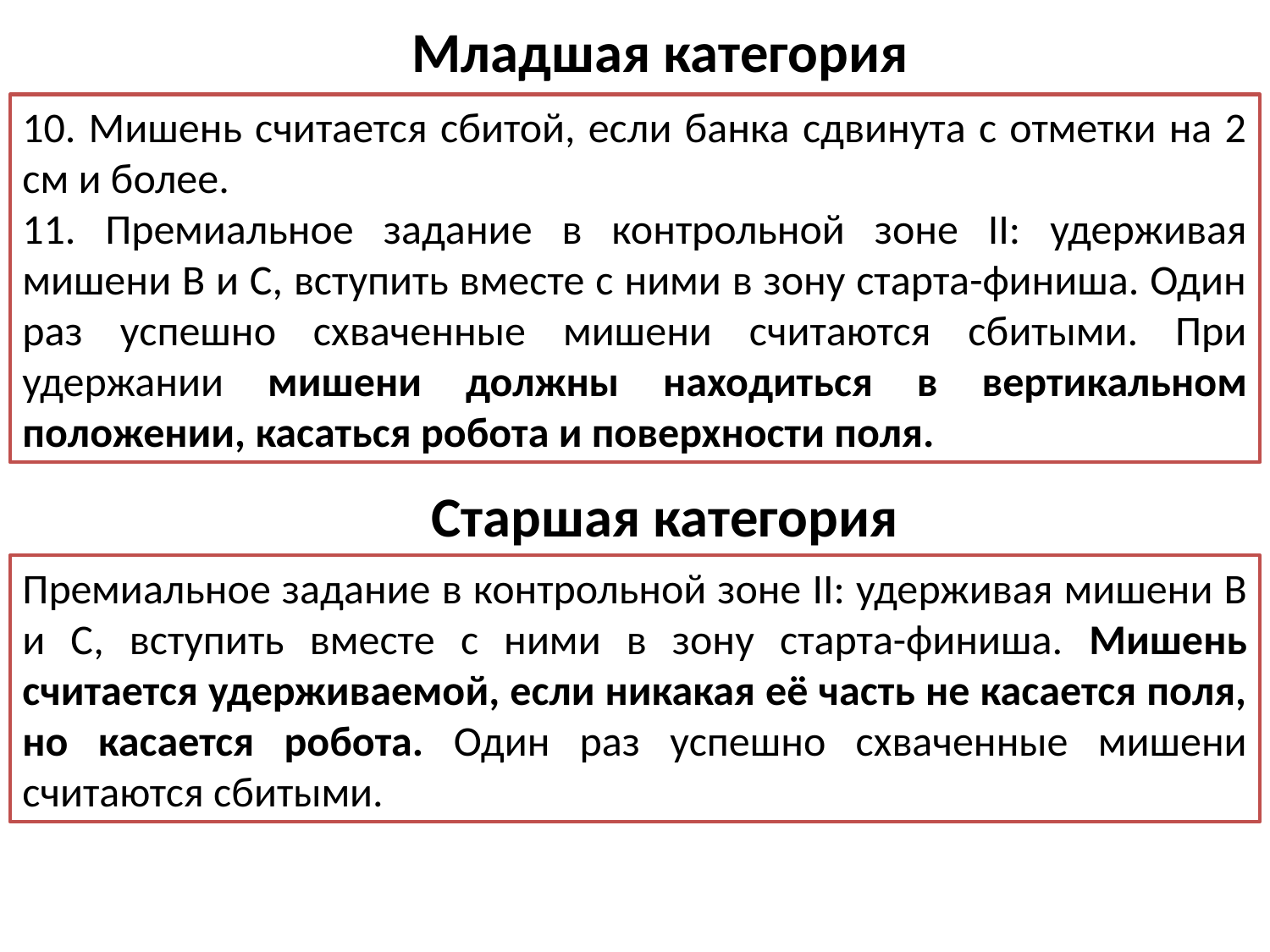

Младшая категория
10. Мишень считается сбитой, если банка сдвинута с отметки на 2 см и более.
11. Премиальное задание в контрольной зоне II: удерживая мишени В и С, вступить вместе с ними в зону старта-финиша. Один раз успешно схваченные мишени считаются сбитыми. При удержании мишени должны находиться в вертикальном положении, касаться робота и поверхности поля.
Старшая категория
Премиальное задание в контрольной зоне II: удерживая мишени В и С, вступить вместе с ними в зону старта-финиша. Мишень считается удерживаемой, если никакая её часть не касается поля, но касается робота. Один раз успешно схваченные мишени считаются сбитыми.